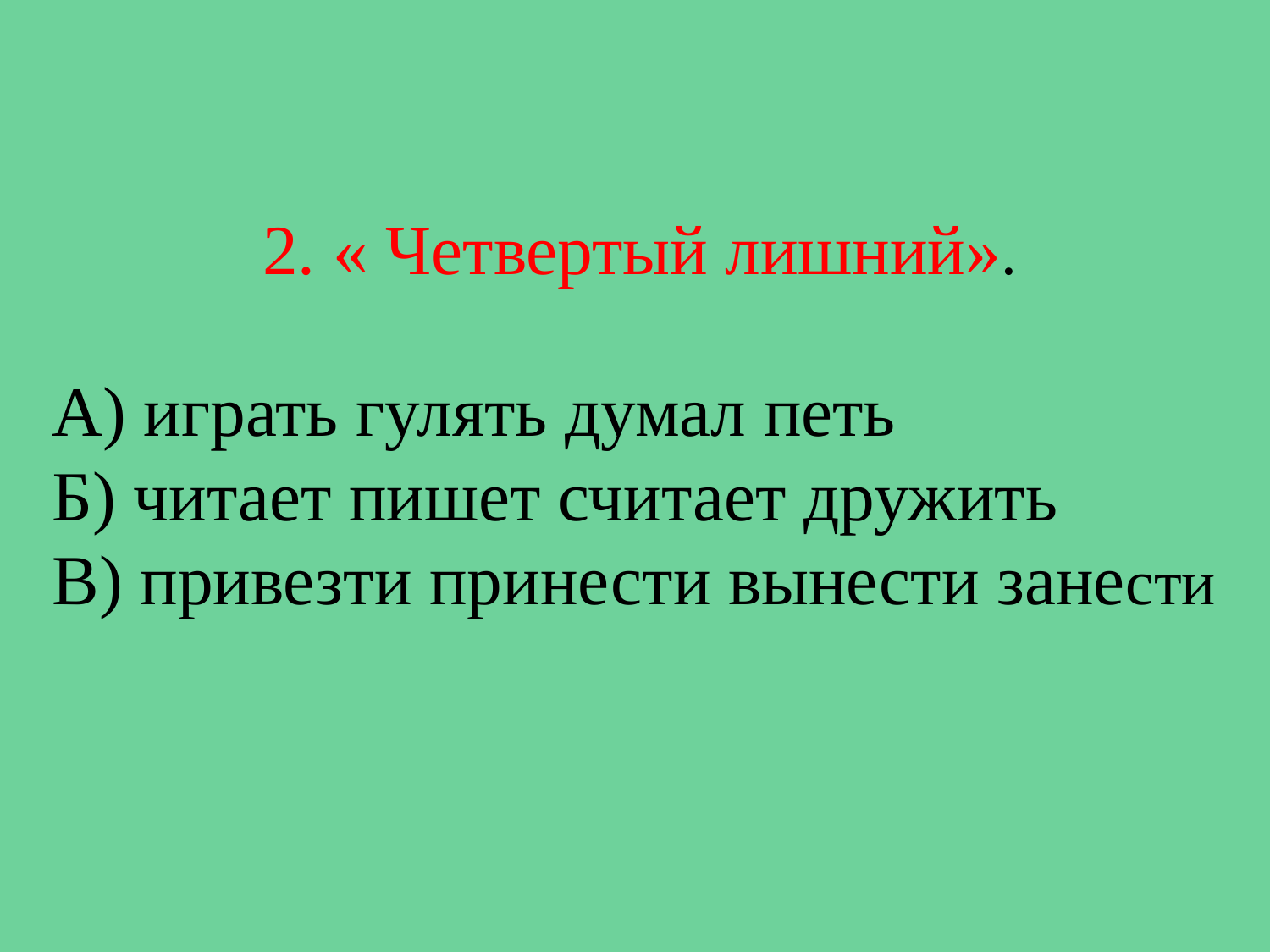

2. « Четвертый лишний».

А) играть гулять думал петь
Б) читает пишет считает дружить
В) привезти принести вынести занести